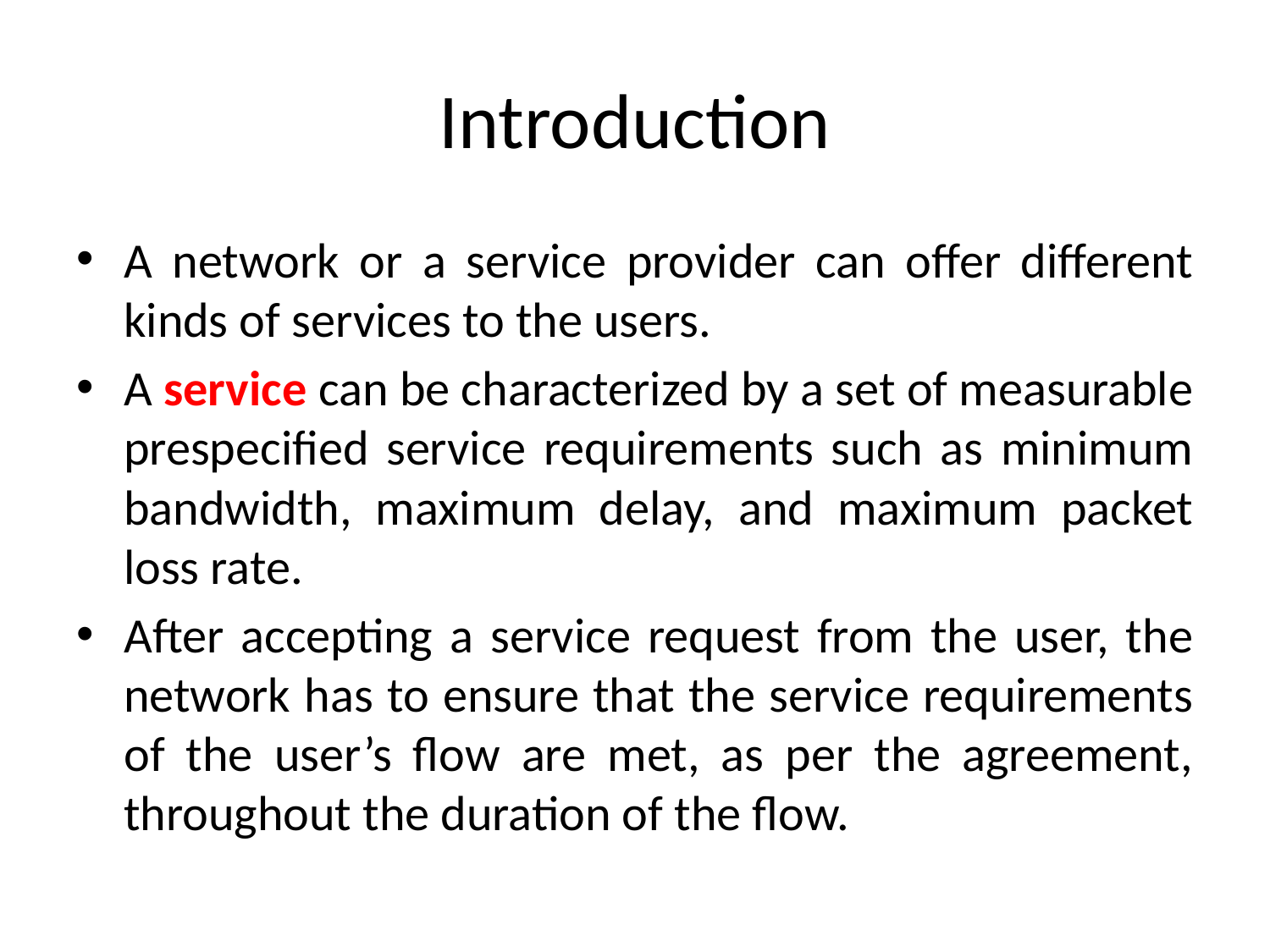

# Introduction
A network or a service provider can offer different kinds of services to the users.
A service can be characterized by a set of measurable prespecified service requirements such as minimum bandwidth, maximum delay, and maximum packet loss rate.
After accepting a service request from the user, the network has to ensure that the service requirements of the user’s flow are met, as per the agreement, throughout the duration of the flow.